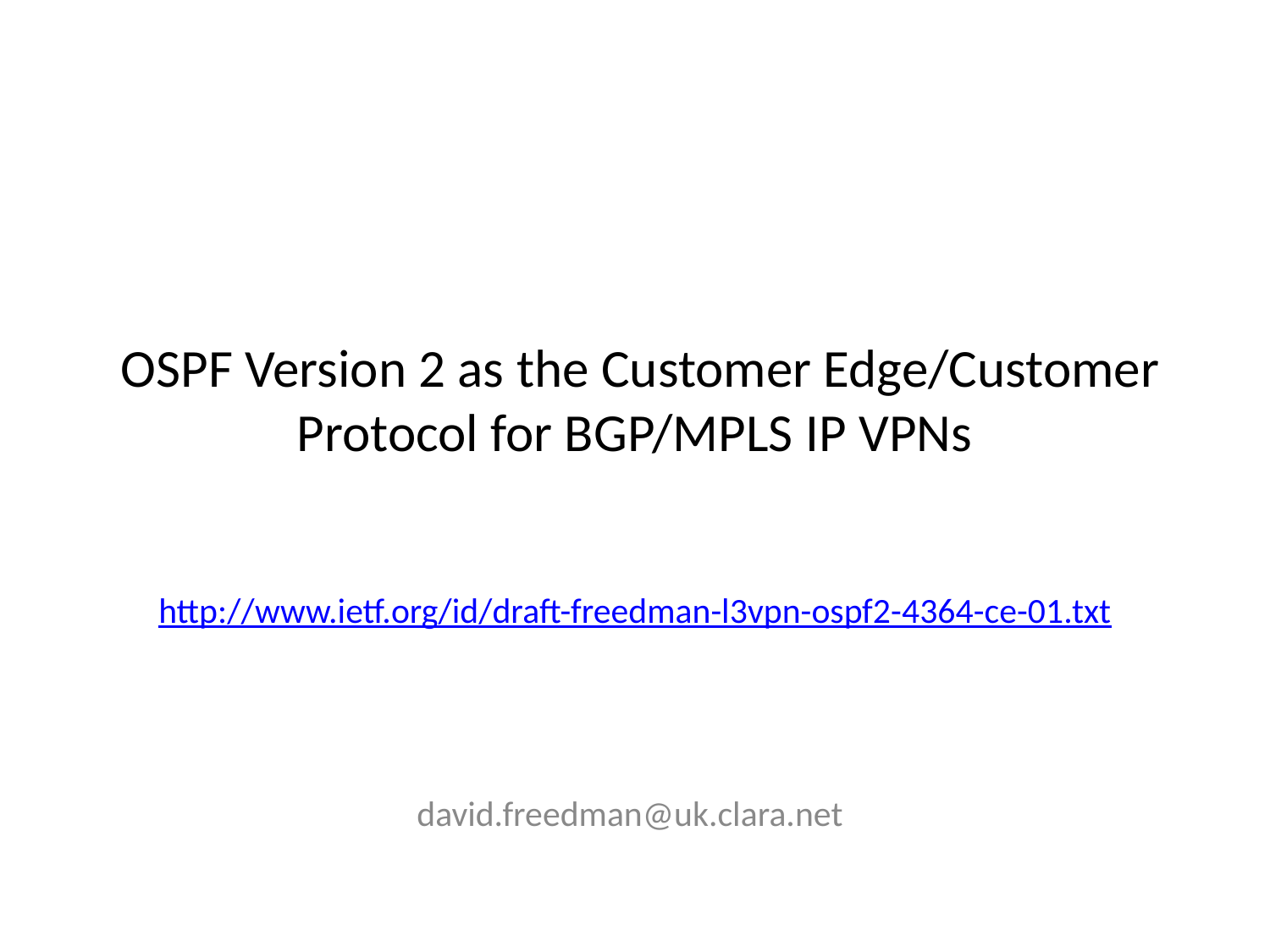

# OSPF Version 2 as the Customer Edge/Customer Protocol for BGP/MPLS IP VPNs
http://www.ietf.org/id/draft-freedman-l3vpn-ospf2-4364-ce-01.txt
david.freedman@uk.clara.net